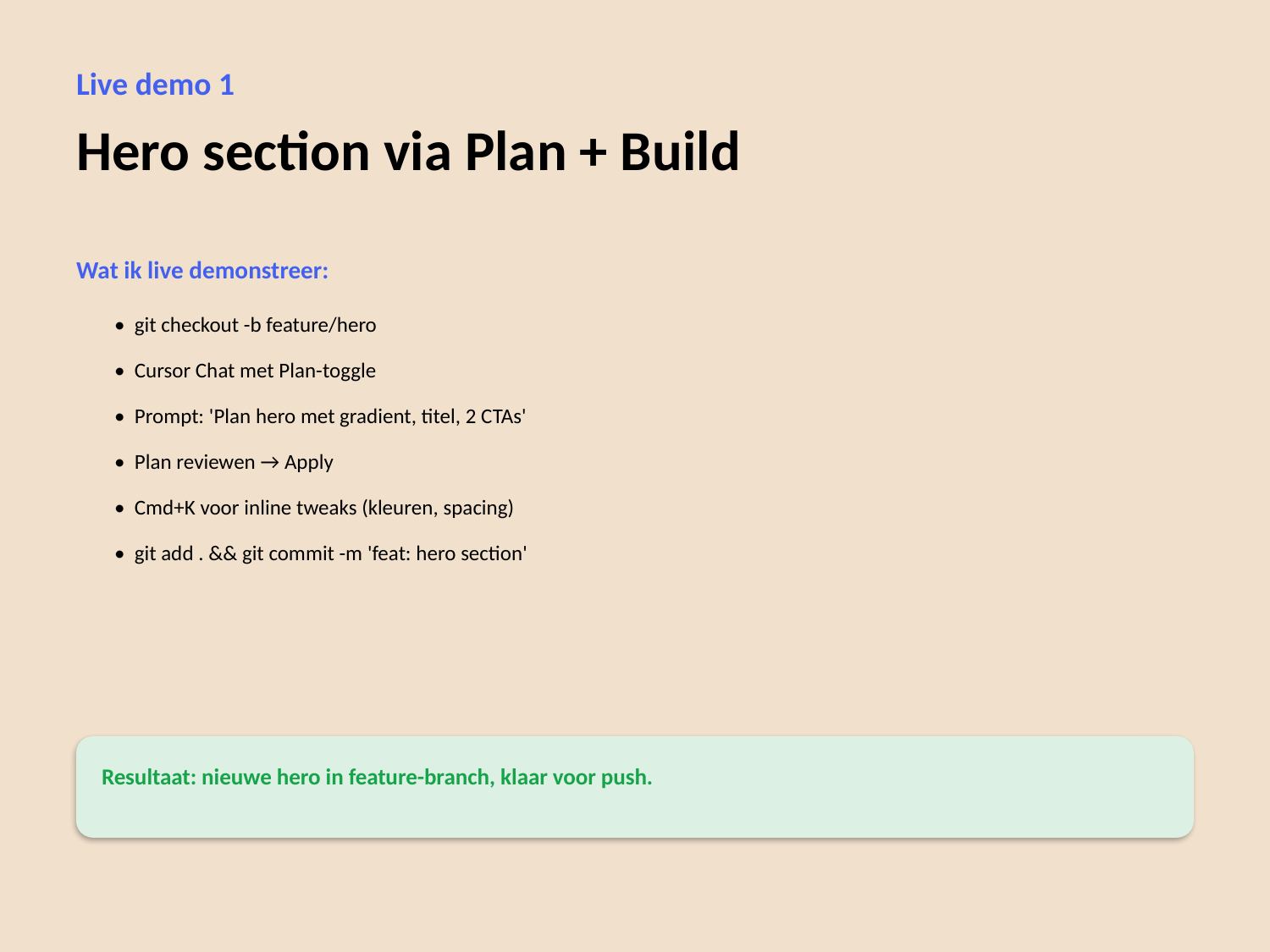

Live demo 1
Hero section via Plan + Build
Wat ik live demonstreer:
•  git checkout -b feature/hero
•  Cursor Chat met Plan-toggle
•  Prompt: 'Plan hero met gradient, titel, 2 CTAs'
•  Plan reviewen → Apply
•  Cmd+K voor inline tweaks (kleuren, spacing)
•  git add . && git commit -m 'feat: hero section'

Resultaat: nieuwe hero in feature-branch, klaar voor push.